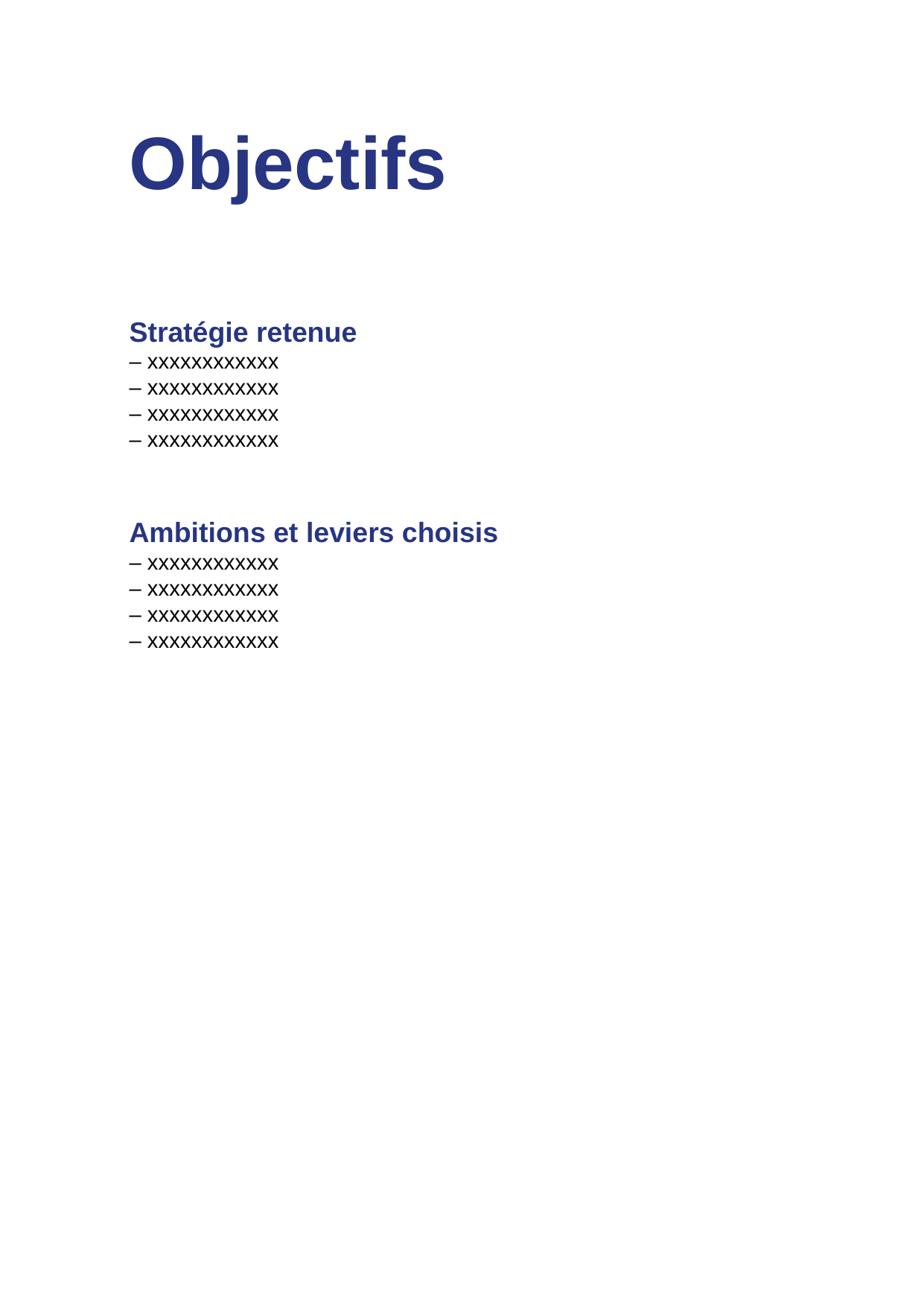

Objectifs
Stratégie retenue
– xxxxxxxxxxxx
– xxxxxxxxxxxx
– xxxxxxxxxxxx
– xxxxxxxxxxxx

Ambitions et leviers choisis
– xxxxxxxxxxxx
– xxxxxxxxxxxx
– xxxxxxxxxxxx
– xxxxxxxxxxxx
La stratégie retenue peut être déclinée sur différentes échéances et structurée autour d’objectifs intermédiaires.
Cette étape permet de sélectionner les ambitions et les leviers les plus adaptés à vos objectifs